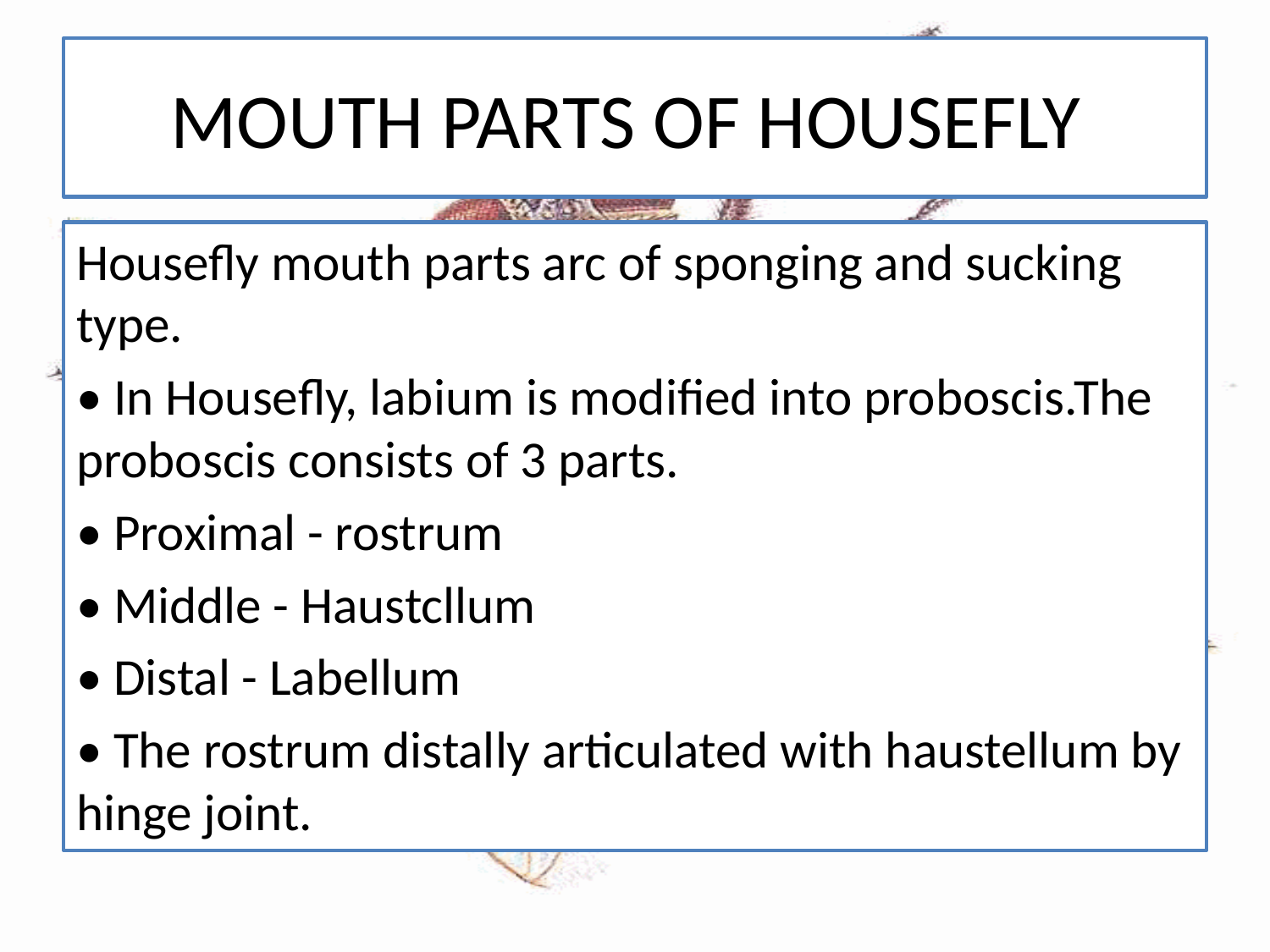

# MOUTH PARTS OF HOUSEFLY
Housefly mouth parts arc of sponging and sucking type.
• In Housefly, labium is modified into proboscis.The proboscis consists of 3 parts.
• Proximal - rostrum
• Middle - Haustcllum
• Distal - Labellum
• The rostrum distally articulated with haustellum by hinge joint.